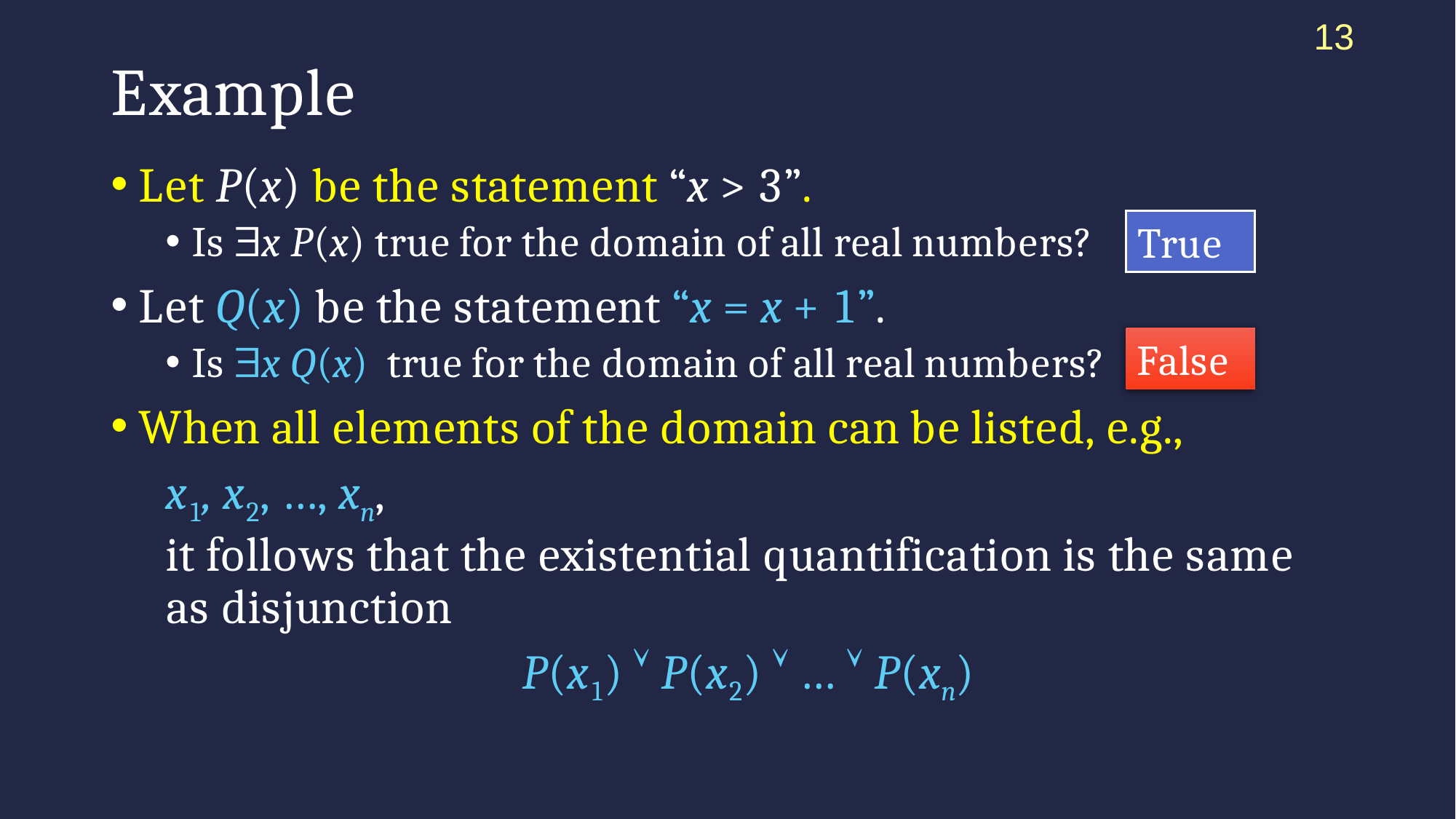

13
# Example
Let P(x) be the statement “x > 3”.
Is ∃x P(x) true for the domain of all real numbers?
Let Q(x) be the statement “x = x + 1”.
Is ∃x Q(x)  true for the domain of all real numbers?
When all elements of the domain can be listed, e.g.,
x1, x2, …, xn,
it follows that the existential quantification is the same as disjunction
P(x1) ∨ P(x2) ∨ … ∨ P(xn)
True
False